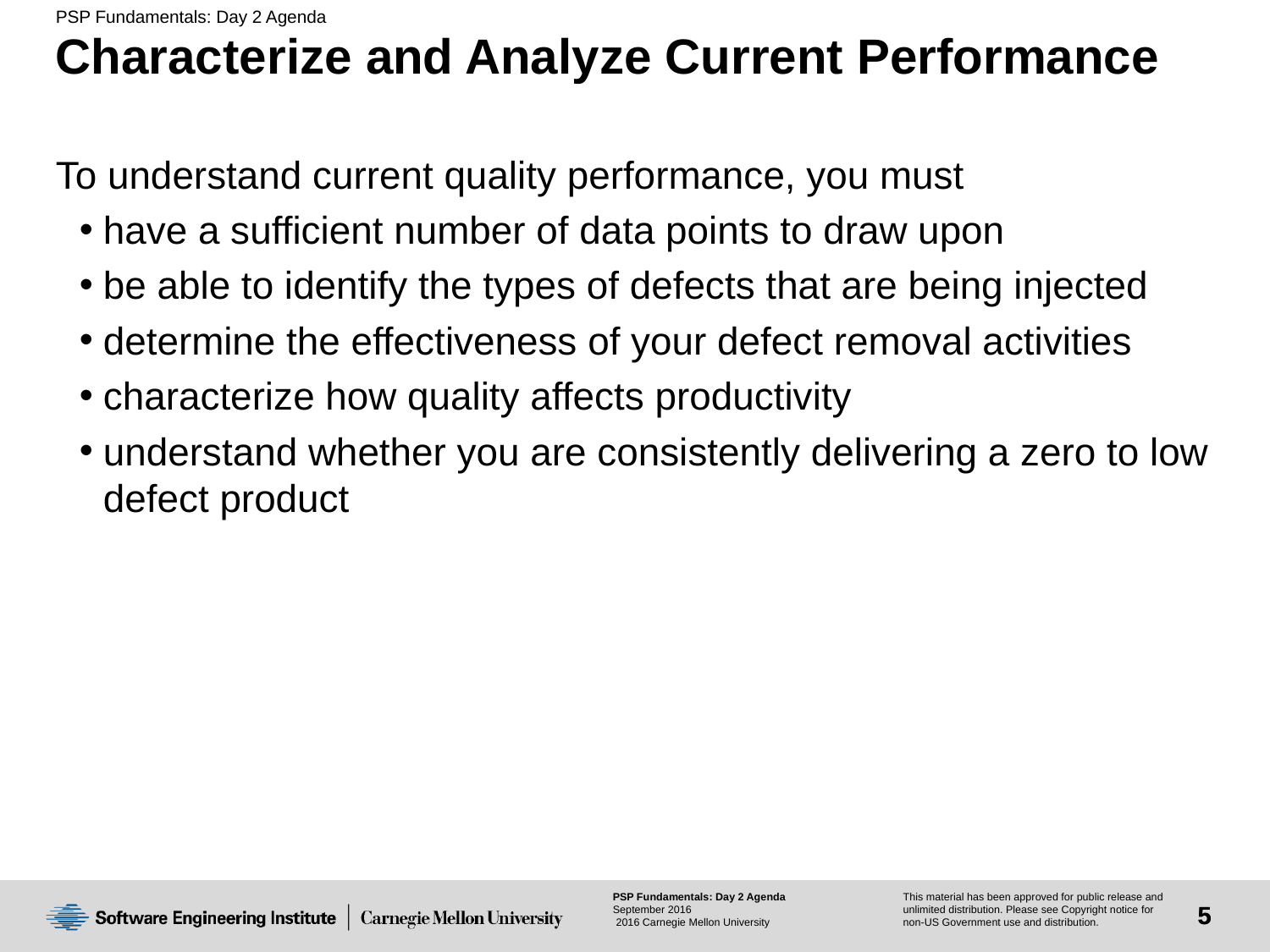

# Characterize and Analyze Current Performance
To understand current quality performance, you must
have a sufficient number of data points to draw upon
be able to identify the types of defects that are being injected
determine the effectiveness of your defect removal activities
characterize how quality affects productivity
understand whether you are consistently delivering a zero to low defect product